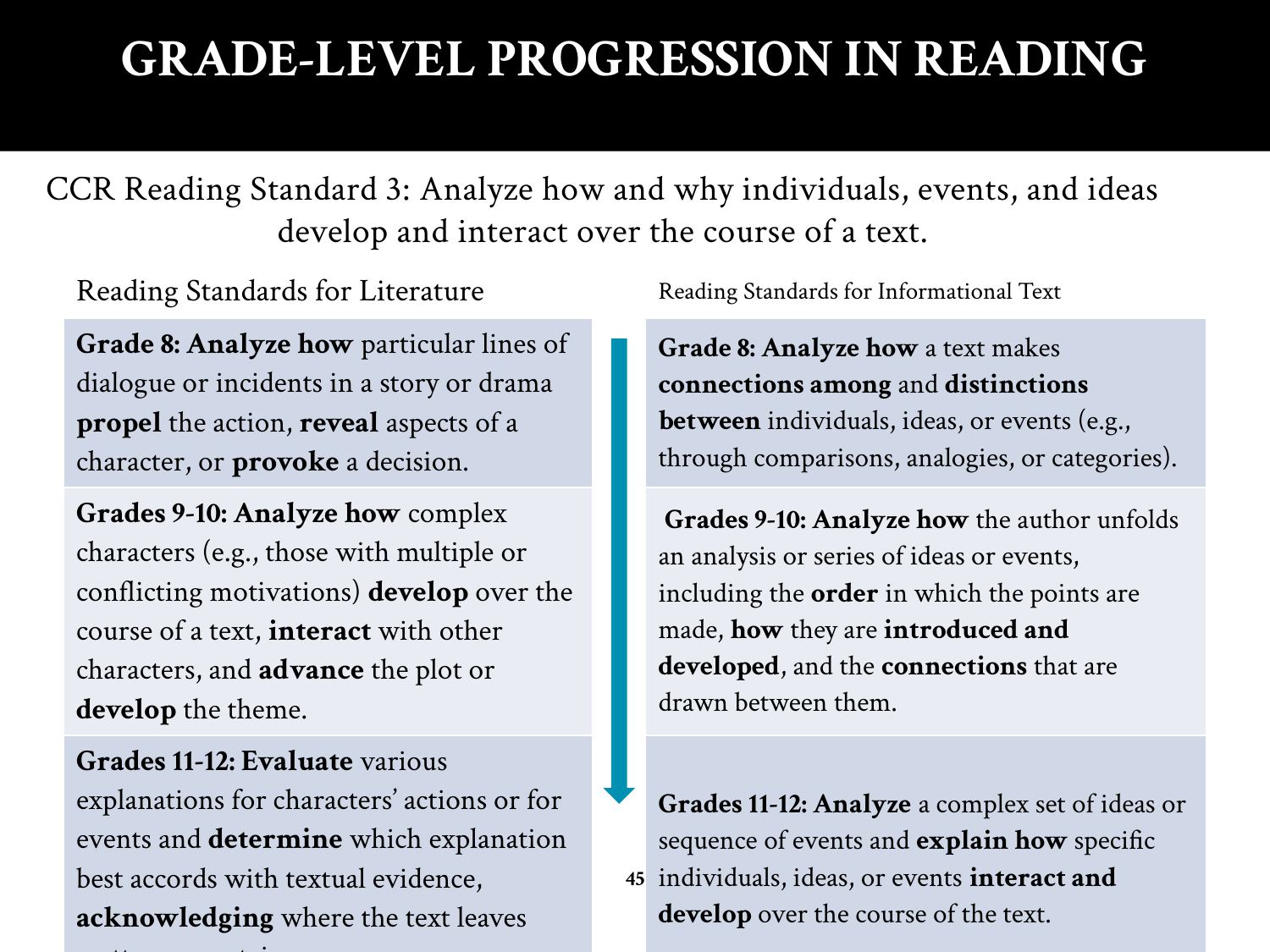

Grade-Level Progression in Reading

CCR Reading Standard 3: Analyze how and why individuals, events, and ideas develop and interact over the course of a text.

| Reading Standards for Literature |  | Reading Standards for Informational Text |
| --- | --- | --- |
| Grade 8: Analyze how particular lines of dialogue or incidents in a story or drama propel the action, reveal aspects of a character, or provoke a decision. |  | Grade 8: Analyze how a text makes connections among and distinctions between individuals, ideas, or events (e.g., through comparisons, analogies, or categories). |
| Grades 9-10: Analyze how complex characters (e.g., those with multiple or conflicting motivations) develop over the course of a text, interact with other characters, and advance the plot or develop the theme. |  | Grades 9-10: Analyze how the author unfolds an analysis or series of ideas or events, including the order in which the points are made, how they are introduced and developed, and the connections that are drawn between them. |
| Grades 11-12: Evaluate various explanations for characters’ actions or for events and determine which explanation best accords with textual evidence, acknowledging where the text leaves matters uncertain. |  | Grades 11-12: Analyze a complex set of ideas or sequence of events and explain how specific individuals, ideas, or events interact and develop over the course of the text. |

45